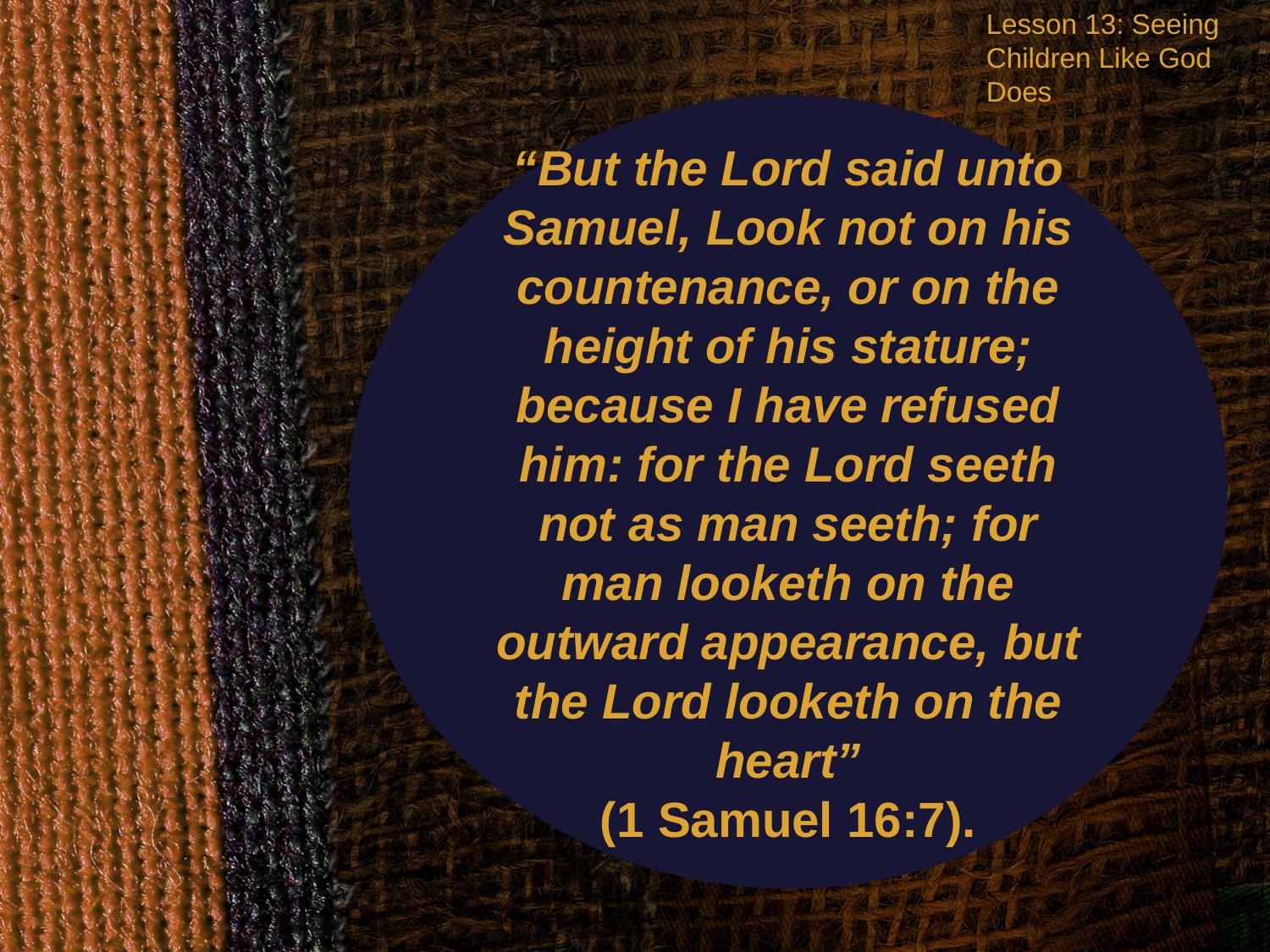

Lesson 13: Seeing Children Like God Does
“But the Lord said unto Samuel, Look not on his countenance, or on the height of his stature; because I have refused him: for the Lord seeth not as man seeth; for man looketh on the outward appearance, but the Lord looketh on the heart”
(1 Samuel 16:7).